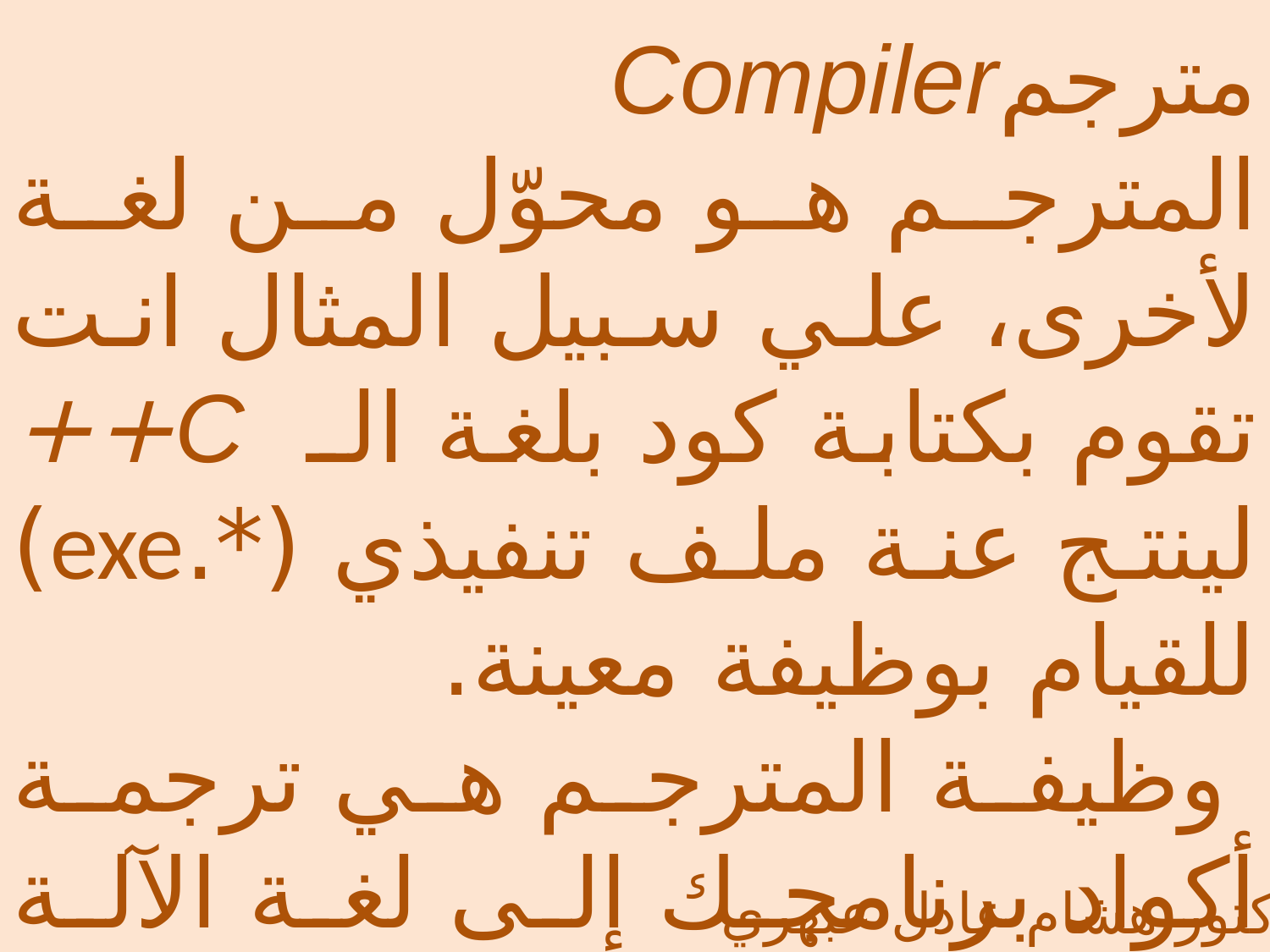

مترجمCompiler
المترجم هو محوّل من لغة لأخرى، علي سبيل المثال انت تقوم بكتابة كود بلغة الـ  C++ لينتج عنة ملف تنفيذي (*.exe) للقيام بوظيفة معينة.
 وظيفة المترجم هي ترجمة أكواد برنامجك إلى لغة الآلة Machine language حتى يتمكن الكمبيوتر من تنفيذه والقيام بالمهمة المطلوبة.
الدكتور هشام عادل عبهري